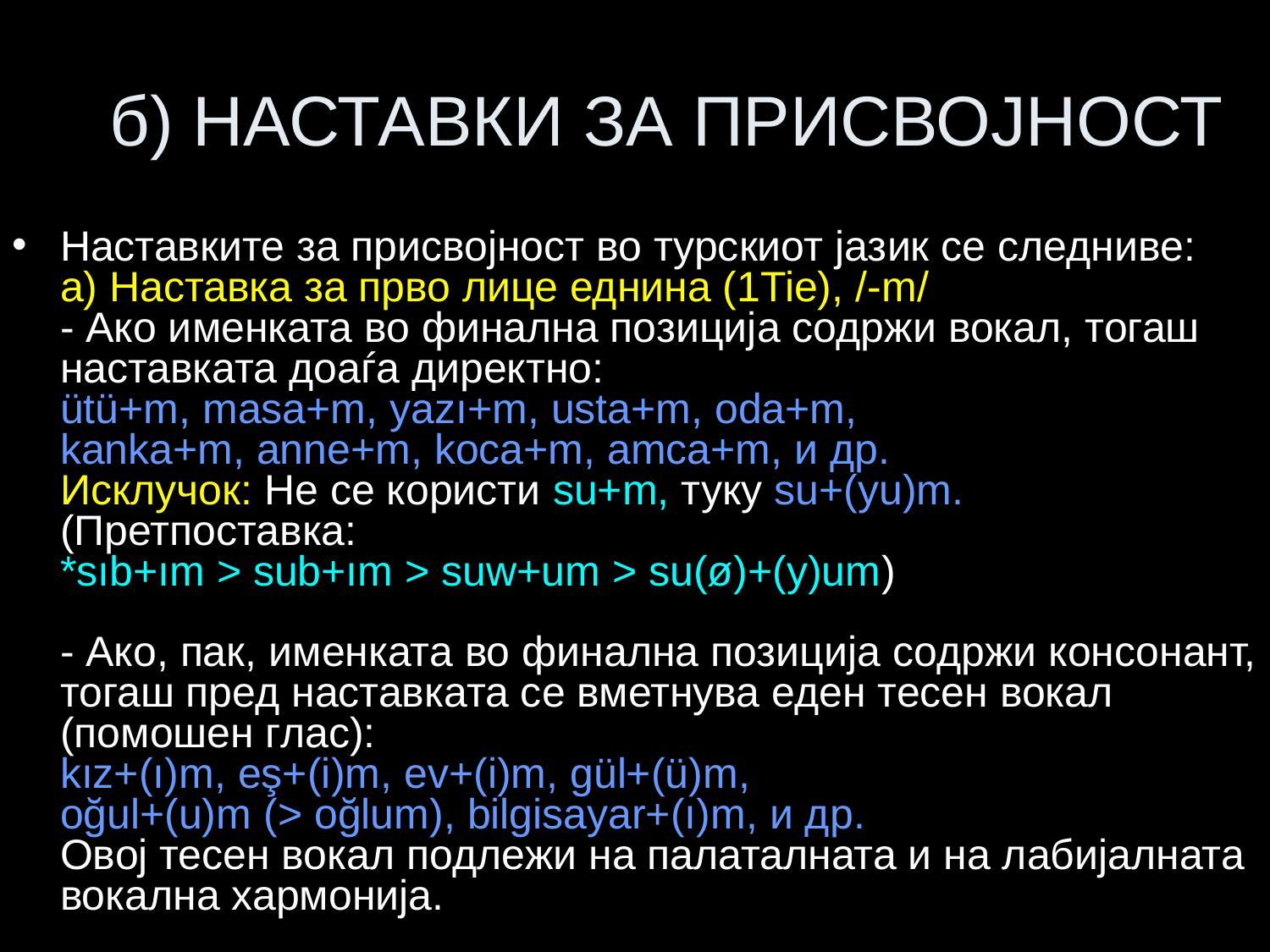

# б) НАСТАВКИ ЗА ПРИСВОЈНОСТ
Наставките за присвојност во турскиот јазик се следниве:
а) Наставка за прво лице еднина (1Tie), /-m/
- Ако именката во финална позиција содржи вокал, тогаш наставката доаѓа директно:
ütü+m, masa+m, yazı+m, usta+m, oda+m,
kanka+m, anne+m, koca+m, amca+m, и др.
Исклучок: Не се користи su+m, туку su+(yu)m.
(Претпоставка:
*sıb+ım > sub+ım > suw+um > su(ø)+(y)um)
- Ако, пак, именката во финална позиција содржи консонант, тогаш пред наставката се вметнува еден тесен вокал (помошен глас):
kız+(ı)m, eş+(i)m, ev+(i)m, gül+(ü)m,
oğul+(u)m (> oğlum), bilgisayar+(ı)m, и др.
Овој тесен вокал подлежи на палаталната и на лабијалната вокална хармонија.